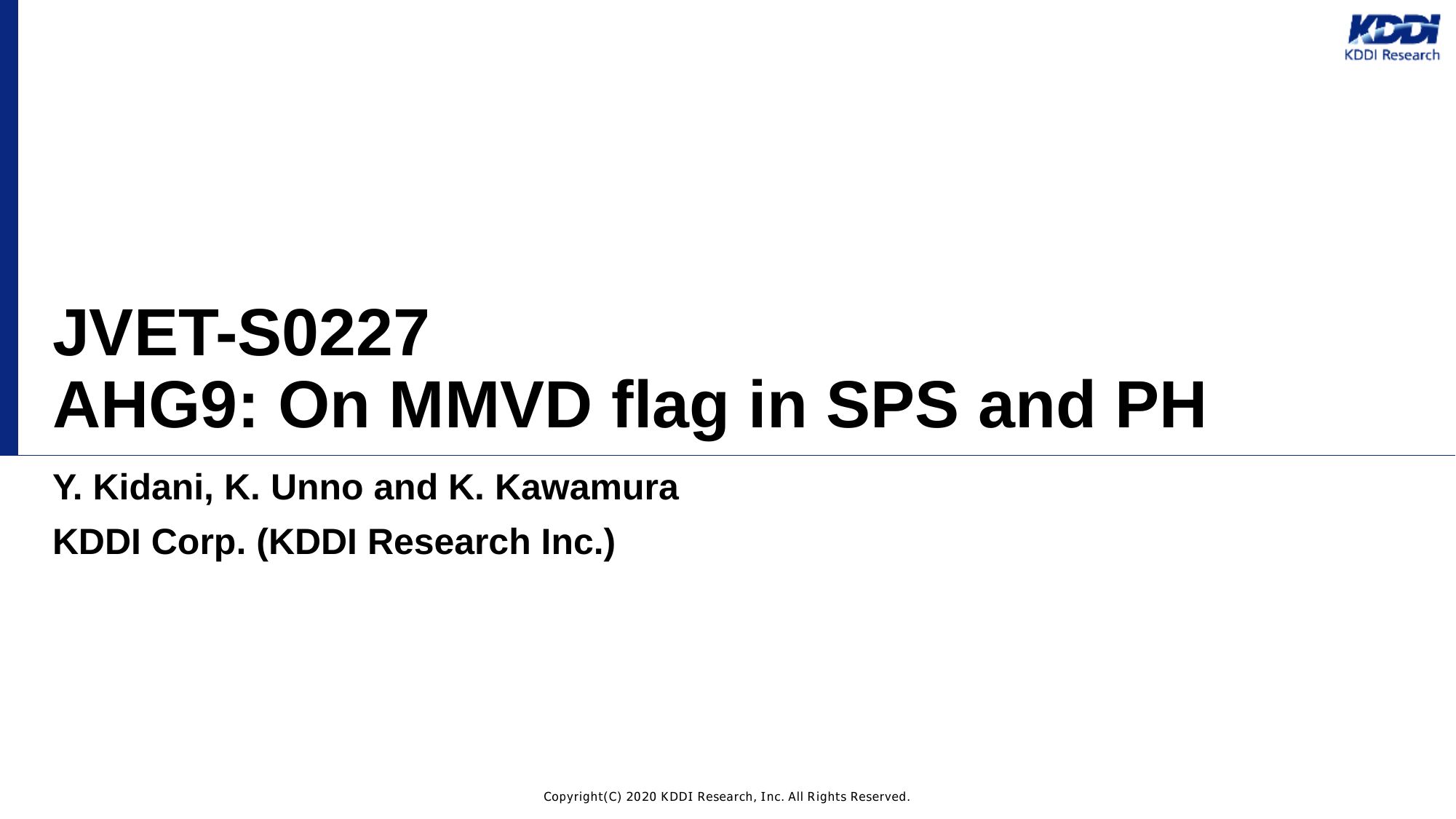

# JVET-S0227 AHG9: On MMVD flag in SPS and PH
Y. Kidani, K. Unno and K. Kawamura
KDDI Corp. (KDDI Research Inc.)